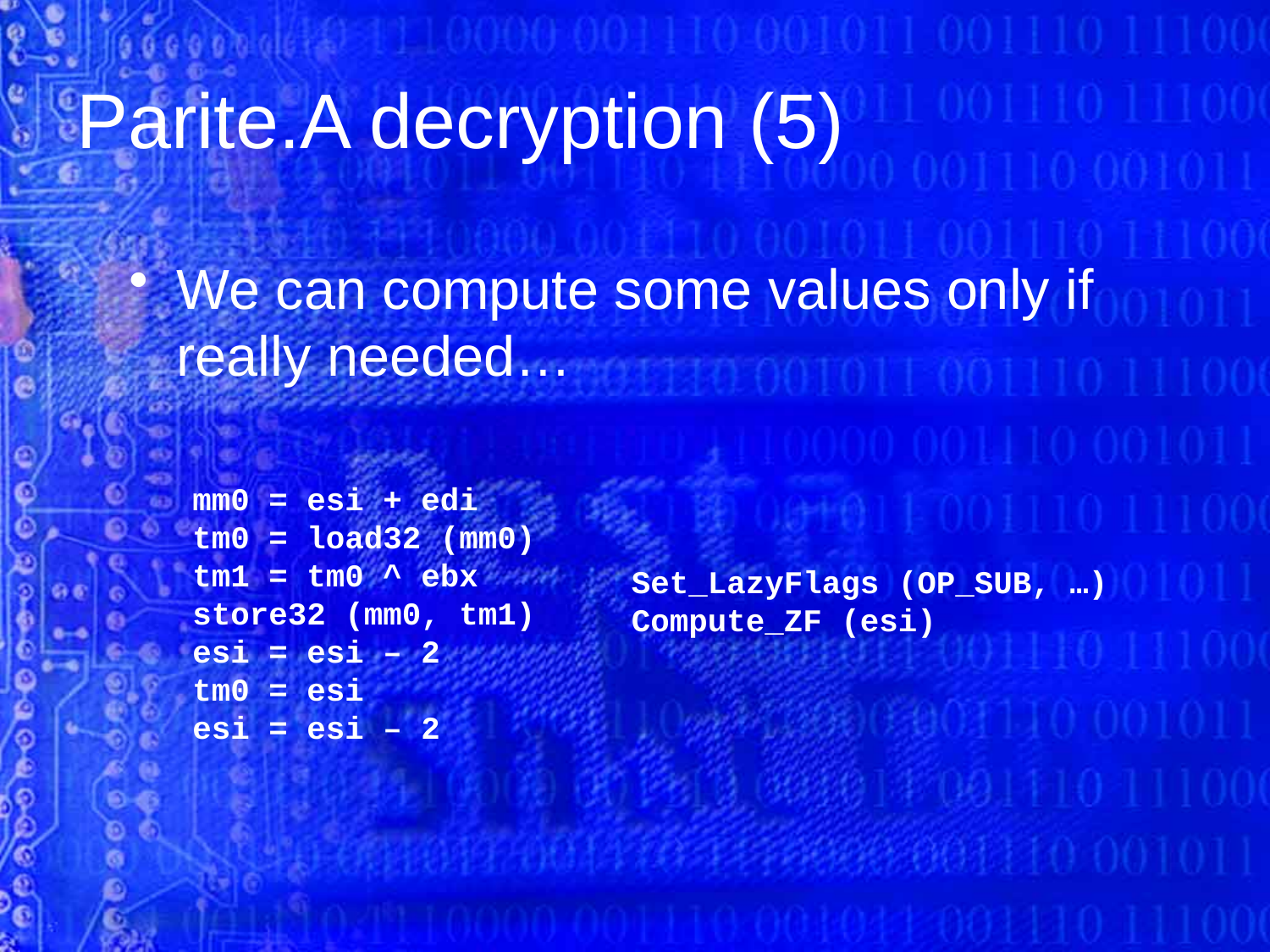

# Parite.A decryption (5)

We can compute some values only if really needed…

mm0 = esi + edi
tm0 = load32 (mm0)
tm1 = tm0 ^ ebx
store32 (mm0, tm1)
esi = esi – 2
tm0 = esi
esi = esi – 2

Set_LazyFlags (OP_SUB, …)
Compute_ZF (esi)